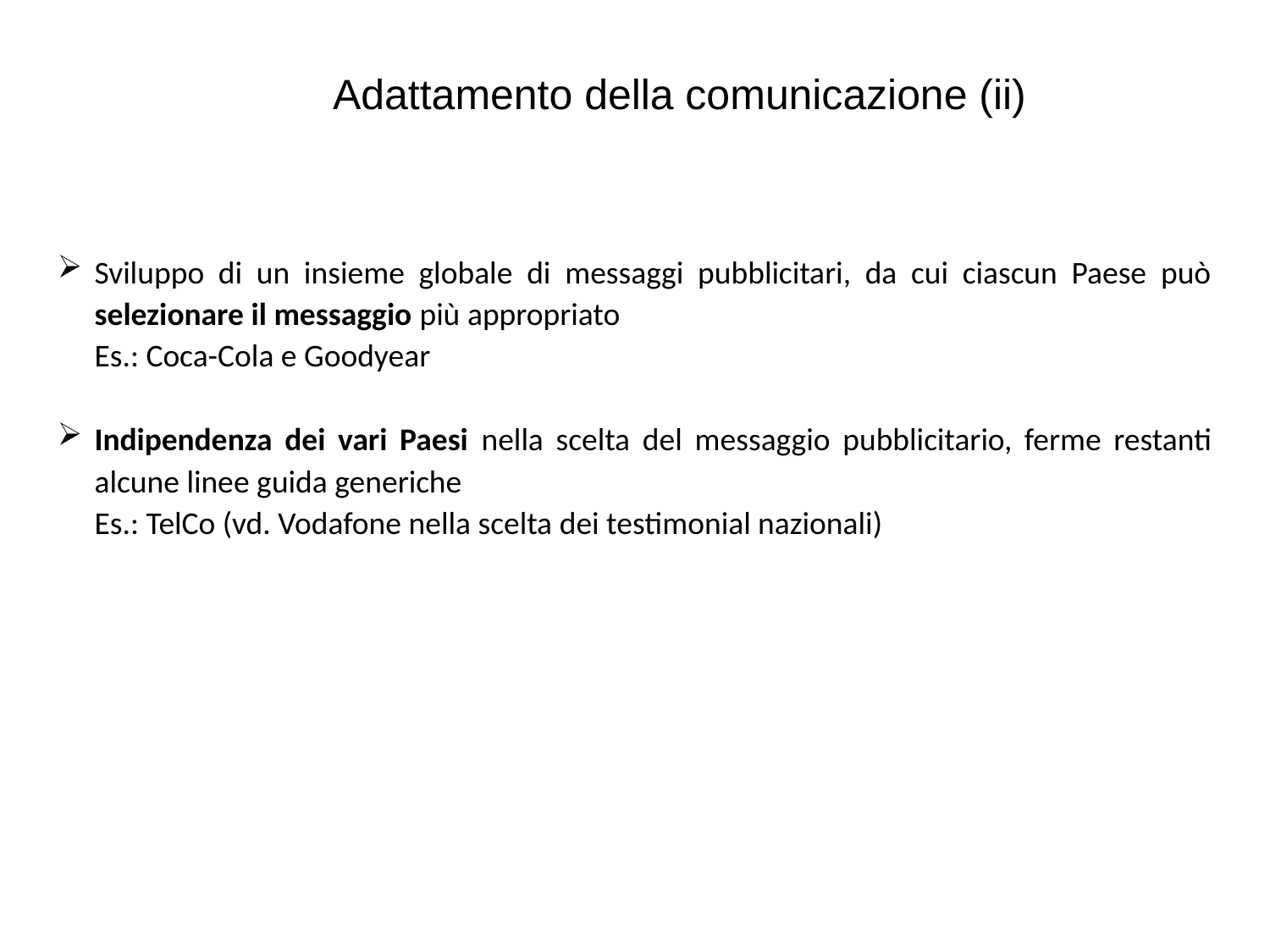

Adattamento della comunicazione (ii)
Sviluppo di un insieme globale di messaggi pubblicitari, da cui ciascun Paese può selezionare il messaggio più appropriato
	Es.: Coca-Cola e Goodyear

Indipendenza dei vari Paesi nella scelta del messaggio pubblicitario, ferme restanti alcune linee guida generiche
	Es.: TelCo (vd. Vodafone nella scelta dei testimonial nazionali)